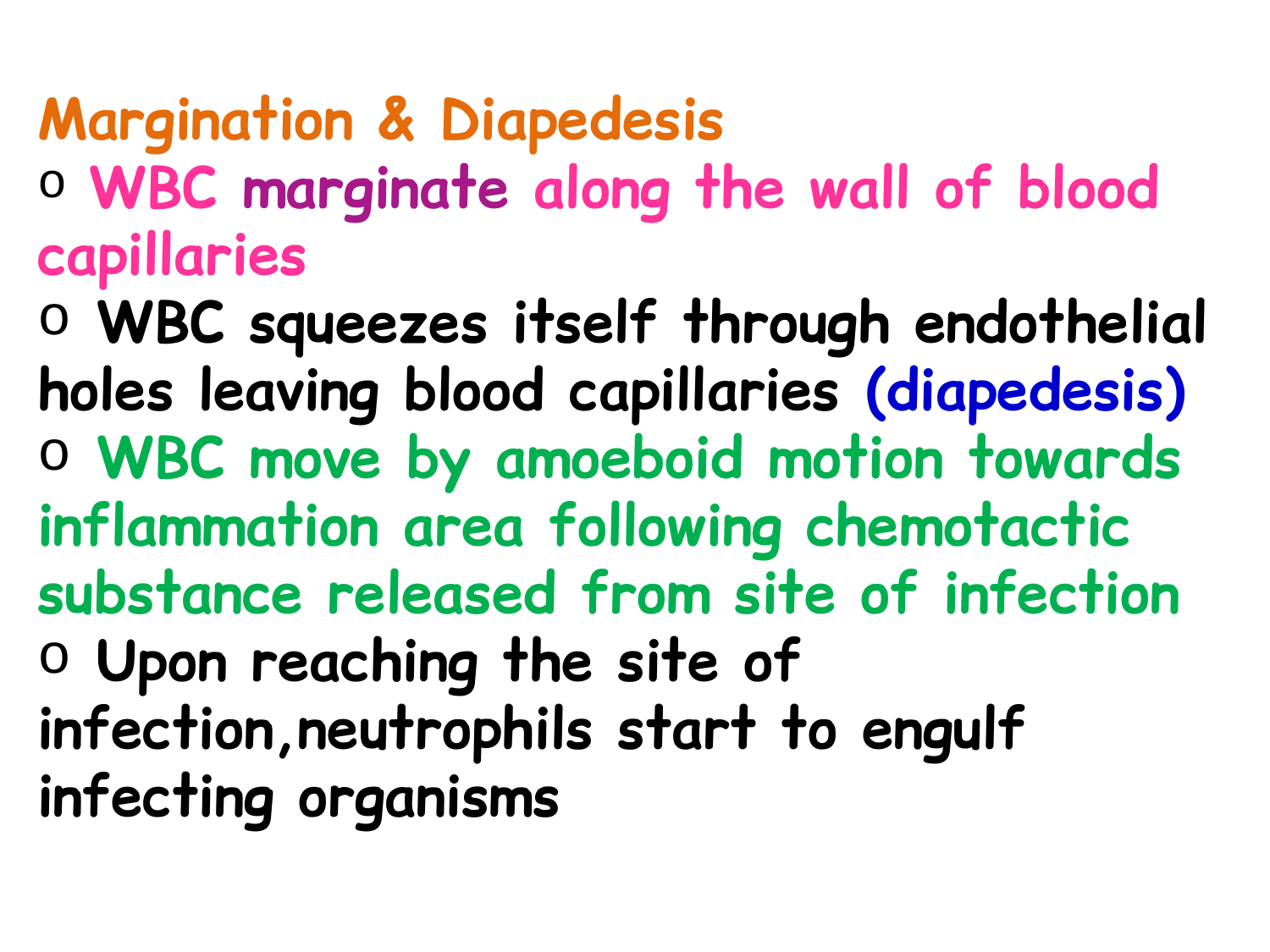

Margination & Diapedesis
 WBC marginate along the wall of blood capillaries
 WBC squeezes itself through endothelial holes leaving blood capillaries (diapedesis)
 WBC move by amoeboid motion towards inflammation area following chemotactic substance released from site of infection
 Upon reaching the site of infection,neutrophils start to engulf infecting organisms